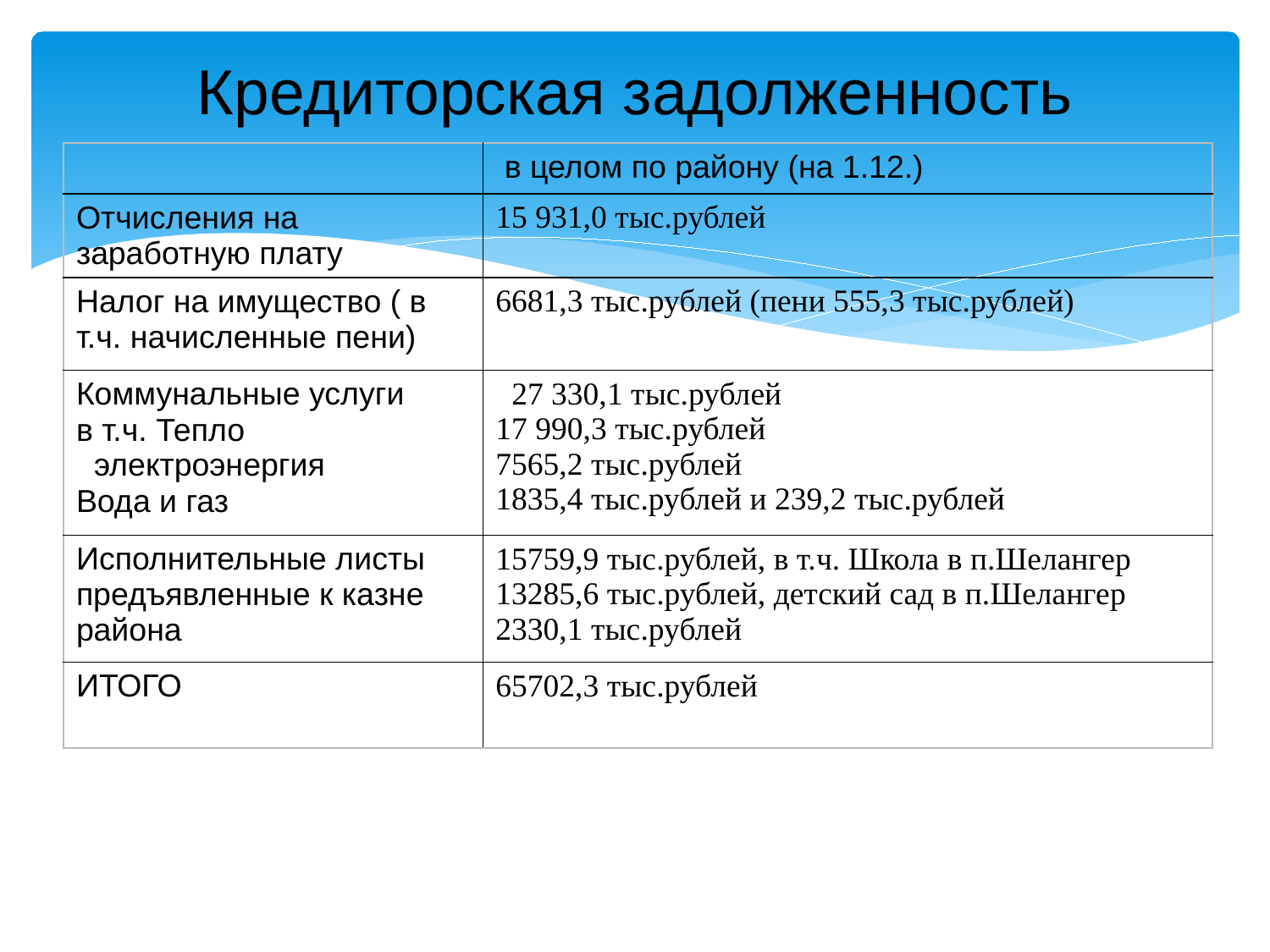

# Кредиторская задолженность
|  | в целом по району (на 1.12.) |
| --- | --- |
| Отчисления на заработную плату | 15 931,0 тыс.рублей |
| Налог на имущество ( в т.ч. начисленные пени) | 6681,3 тыс.рублей (пени 555,3 тыс.рублей) |
| Коммунальные услуги в т.ч. Тепло электроэнергия Вода и газ | 27 330,1 тыс.рублей 17 990,3 тыс.рублей 7565,2 тыс.рублей 1835,4 тыс.рублей и 239,2 тыс.рублей |
| Исполнительные листы предъявленные к казне района | 15759,9 тыс.рублей, в т.ч. Школа в п.Шелангер 13285,6 тыс.рублей, детский сад в п.Шелангер 2330,1 тыс.рублей |
| ИТОГО | 65702,3 тыс.рублей |
34